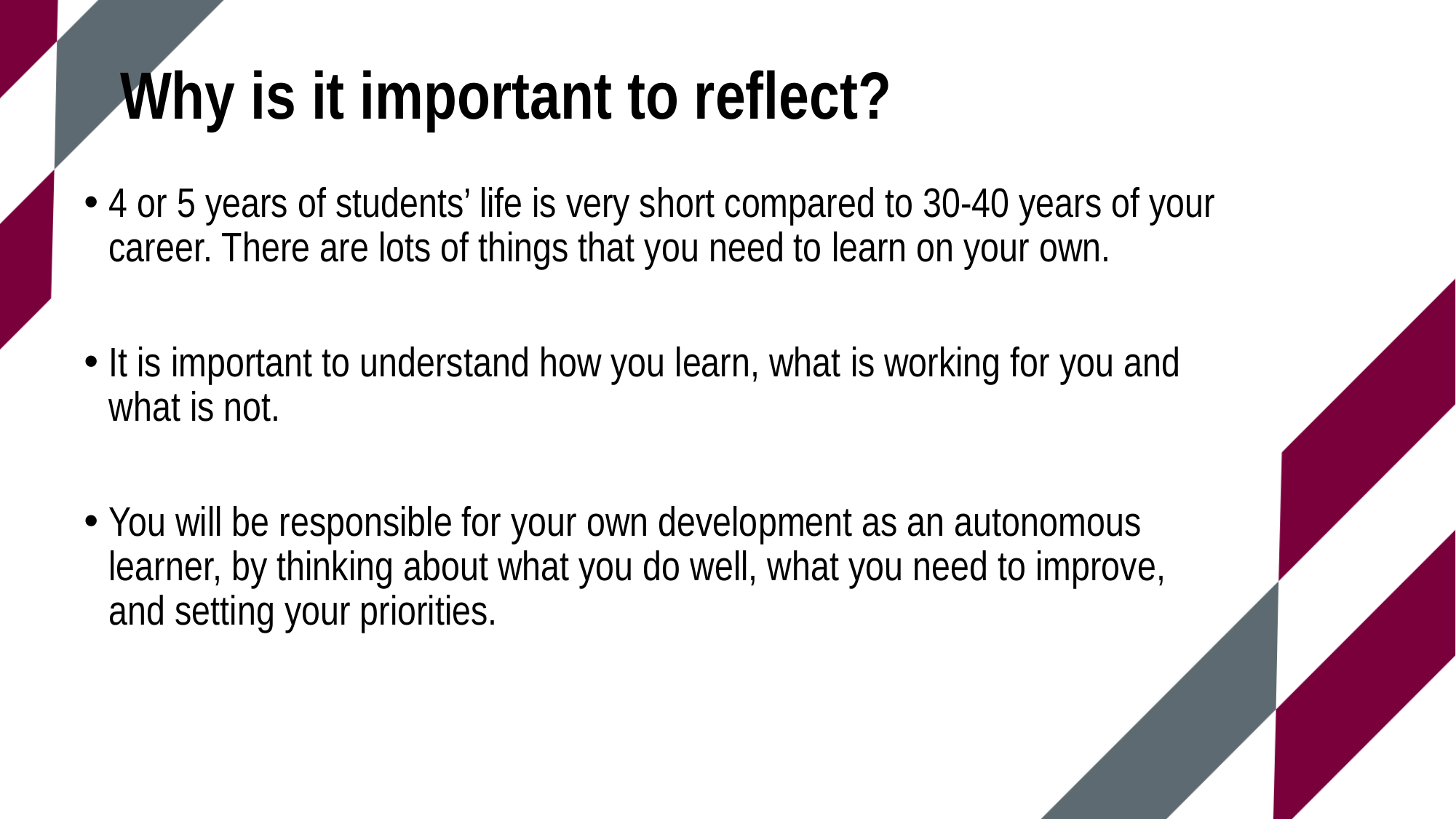

# Why is it important to reflect?
4 or 5 years of students’ life is very short compared to 30-40 years of your career. There are lots of things that you need to learn on your own.

It is important to understand how you learn, what is working for you and what is not.

You will be responsible for your own development as an autonomous learner, by thinking about what you do well, what you need to improve, and setting your priorities.